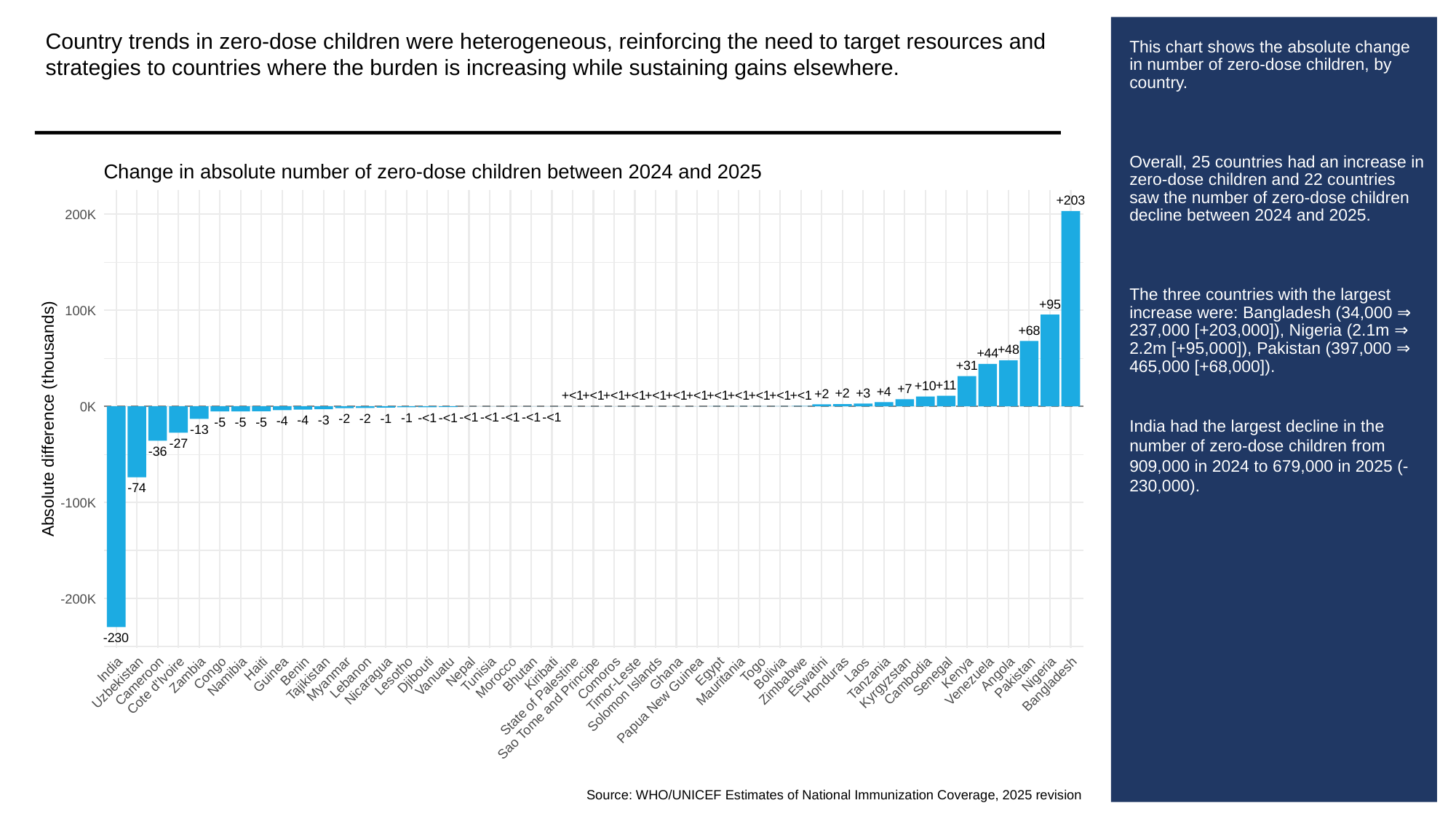

Country trends in zero-dose children were heterogeneous, reinforcing the need to target resources and strategies to countries where the burden is increasing while sustaining gains elsewhere.
# This chart shows the absolute change in number of zero-dose children, by country.

Overall, 25 countries had an increase in zero-dose children and 22 countries saw the number of zero-dose children decline between 2024 and 2025.

The three countries with the largest increase were: Bangladesh (34,000 ⇒ 237,000 [+203,000]), Nigeria (2.1m ⇒ 2.2m [+95,000]), Pakistan (397,000 ⇒ 465,000 [+68,000]).

India had the largest decline in the number of zero-dose children from 909,000 in 2024 to 679,000 in 2025 (-230,000).

Change in absolute number of zero-dose children between 2024 and 2025

+203
200K

+95
100K

+68

+48
+44

+31

+11
+10
+7
+4
+3
+2
+2
+<1
+<1
+<1
+<1
+<1
+<1
+<1
+<1
+<1
+<1
+<1
+<1

0K

-<1
-<1
-<1
-<1
-<1
-<1
-<1
-1
Absolute difference (thousands)
-1
-2
-2
-3
-4
-4
-5
-5
-5
-13
-27
-36

-74
-100K

-200K

-230

Haiti
India
Togo
Laos
Benin
Egypt
Nepal
Kenya
Bolivia
Congo
Ghana
Kiribati
Angola
Nigeria
Bhutan
Tunisia
Guinea
Zambia
Djibouti
Lesotho
Vanuatu
Namibia
Senegal
Eswatini
Morocco
Pakistan
Lebanon
Tanzania
Comoros
Tajikistan
Myanmar
Honduras
Nicaragua
Cambodia
Zimbabwe
Cameroon
Mauritania
Venezuela
Uzbekistan
Kyrgyzstan
Bangladesh
Timor-Leste
Cote d'Ivoire
Solomon Islands
State of Palestine
Papua New Guinea
Sao Tome and Principe
Source: WHO/UNICEF Estimates of National Immunization Coverage, 2025 revision